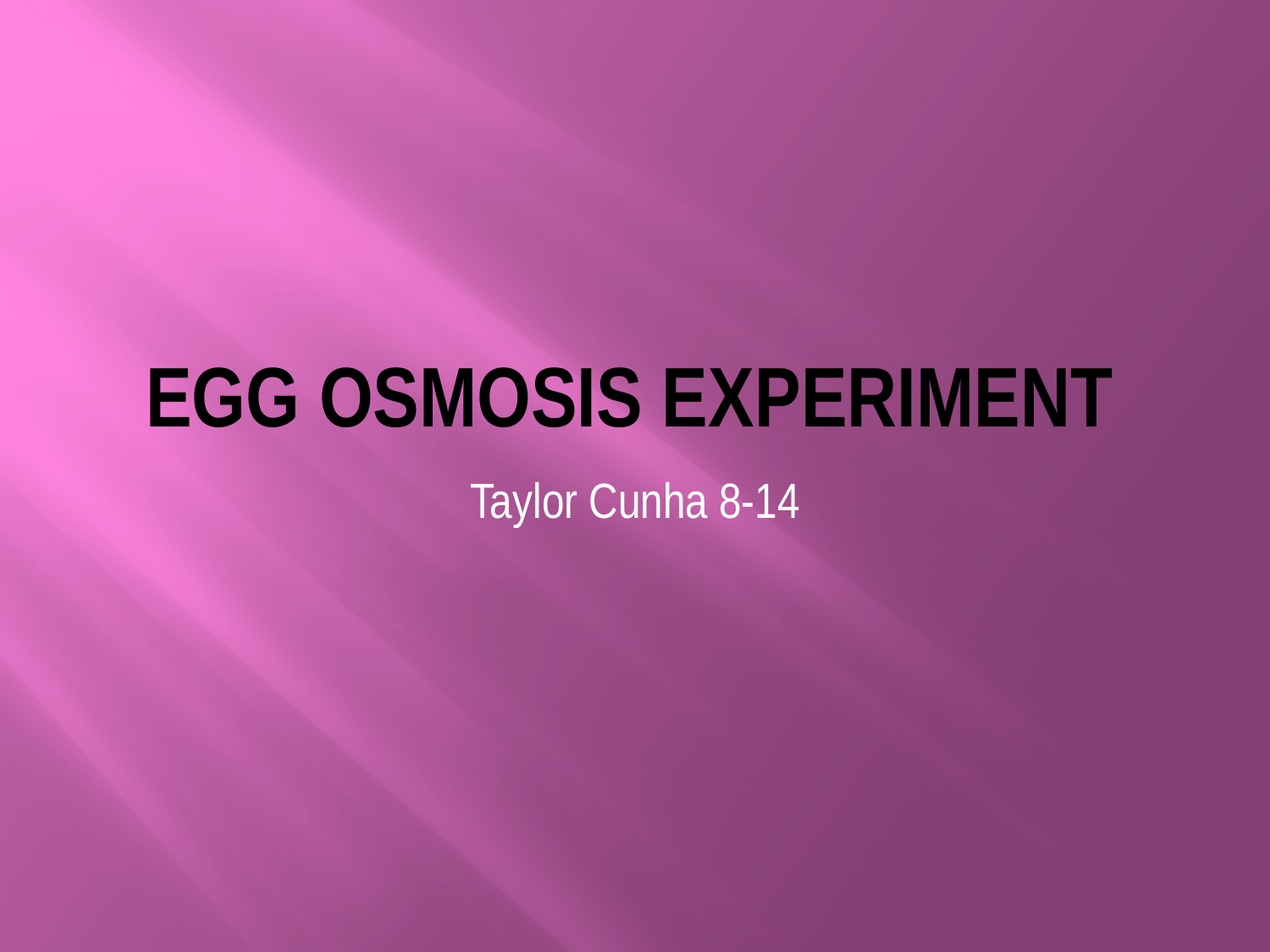

# Egg Osmosis Experiment
Taylor Cunha 8-14